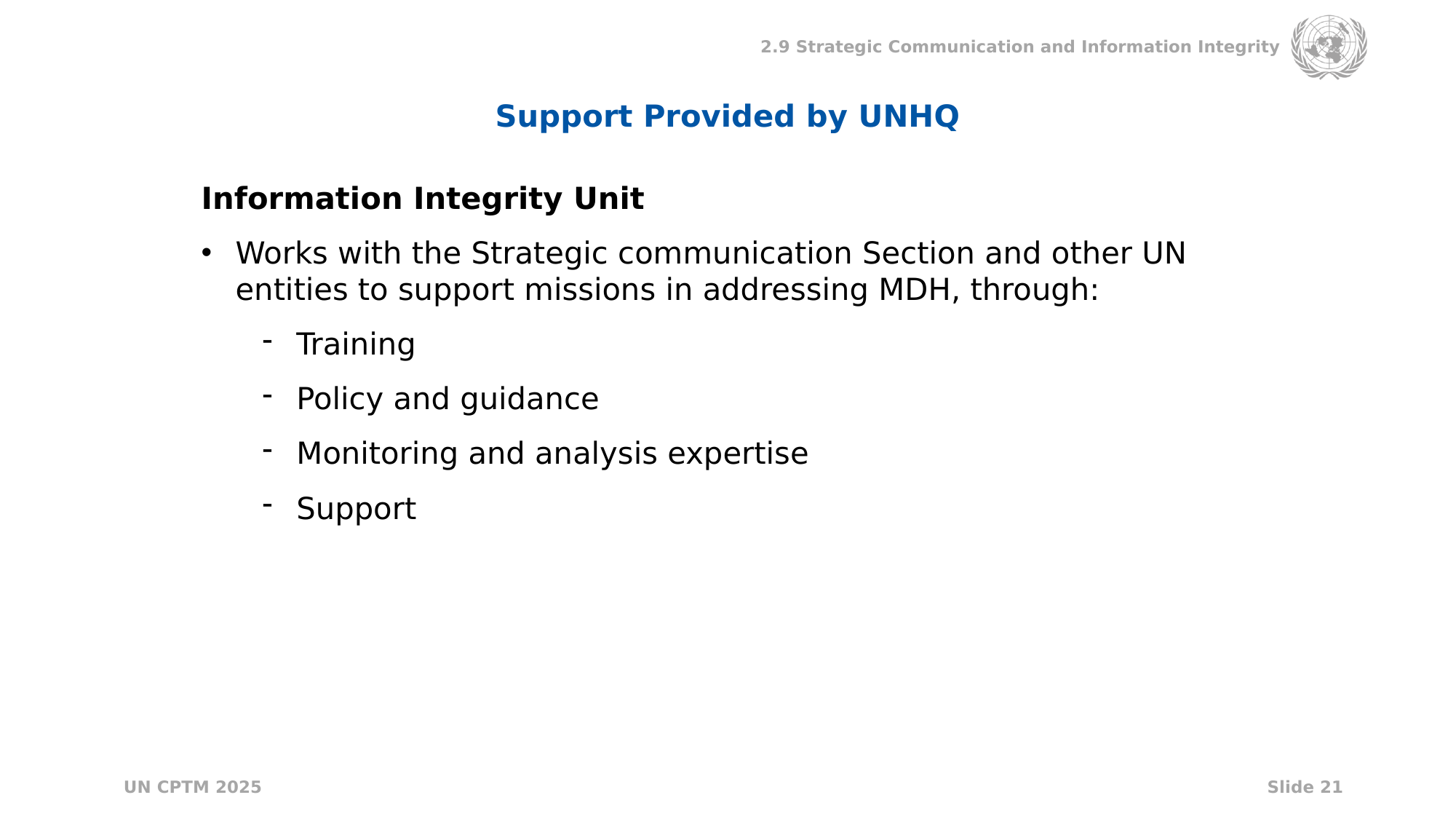

Support Provided by UNHQ
Information Integrity Unit
Works with the Strategic communication Section and other UN entities to support missions in addressing MDH, through:
Training
Policy and guidance
Monitoring and analysis expertise
Support